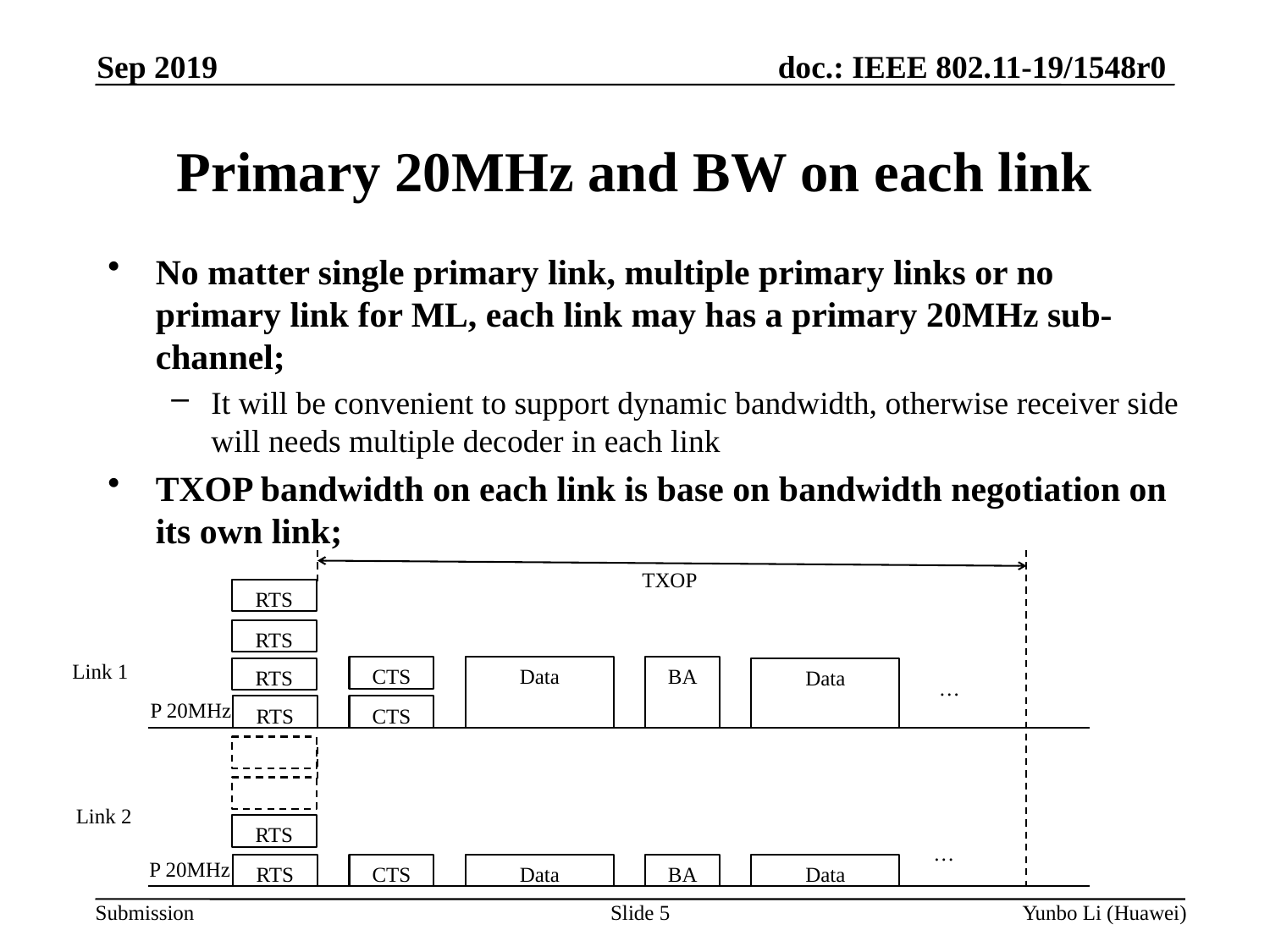

Sep 2019
Primary 20MHz and BW on each link
No matter single primary link, multiple primary links or no primary link for ML, each link may has a primary 20MHz sub-channel;
It will be convenient to support dynamic bandwidth, otherwise receiver side will needs multiple decoder in each link
TXOP bandwidth on each link is base on bandwidth negotiation on its own link;

TXOP
RTS
RTS
Link 1
CTS
Data
BA
RTS
Data
…
P 20MHz
RTS
CTS

Link 2
RTS
…
P 20MHz
RTS
CTS
Data
BA
Data
Slide 5
Yunbo Li (Huawei)